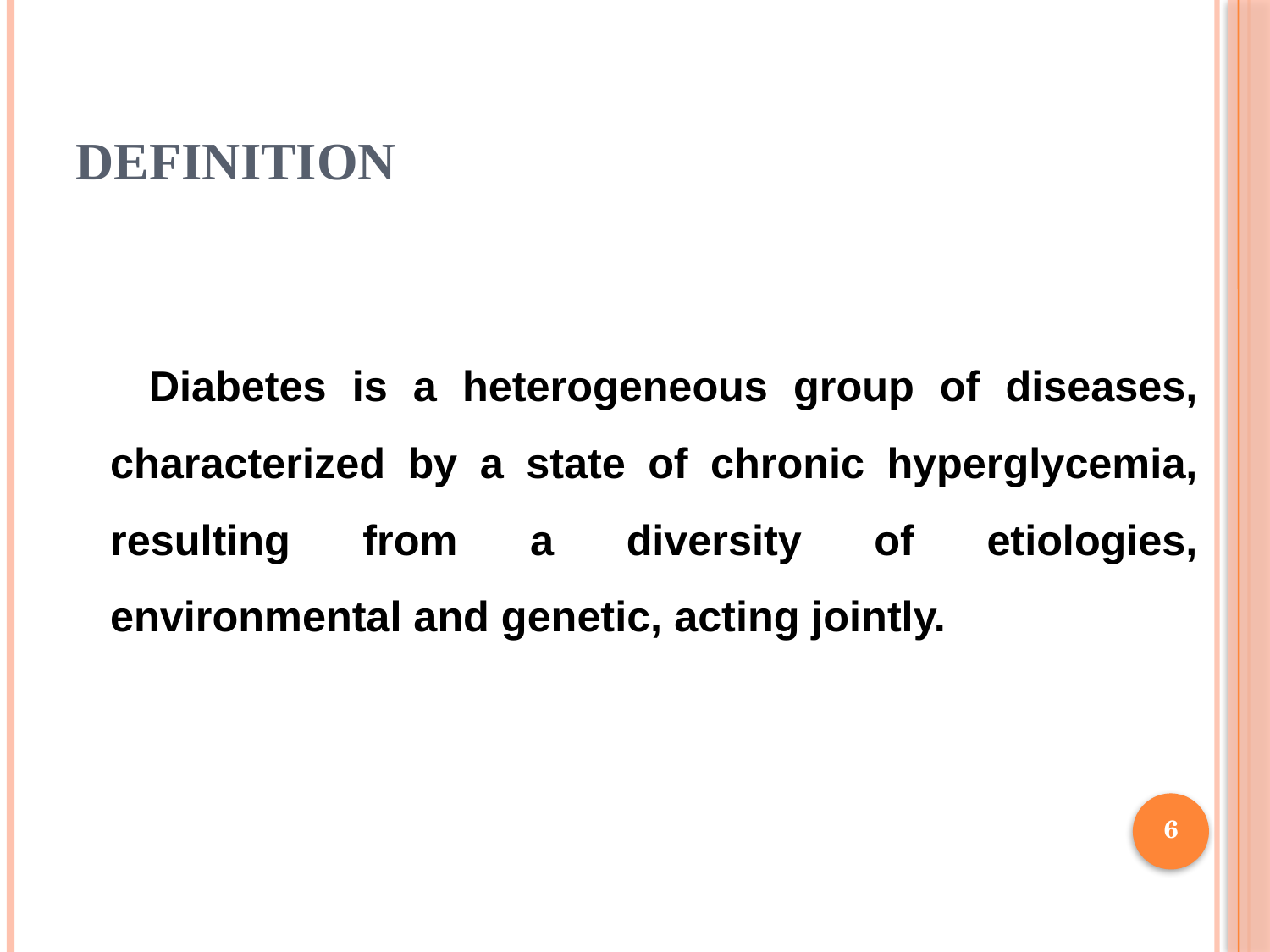

# Definition
   Diabetes is a heterogeneous group of diseases, characterized by a state of chronic hyperglycemia, resulting from a diversity of etiologies, environmental and genetic, acting jointly.

6